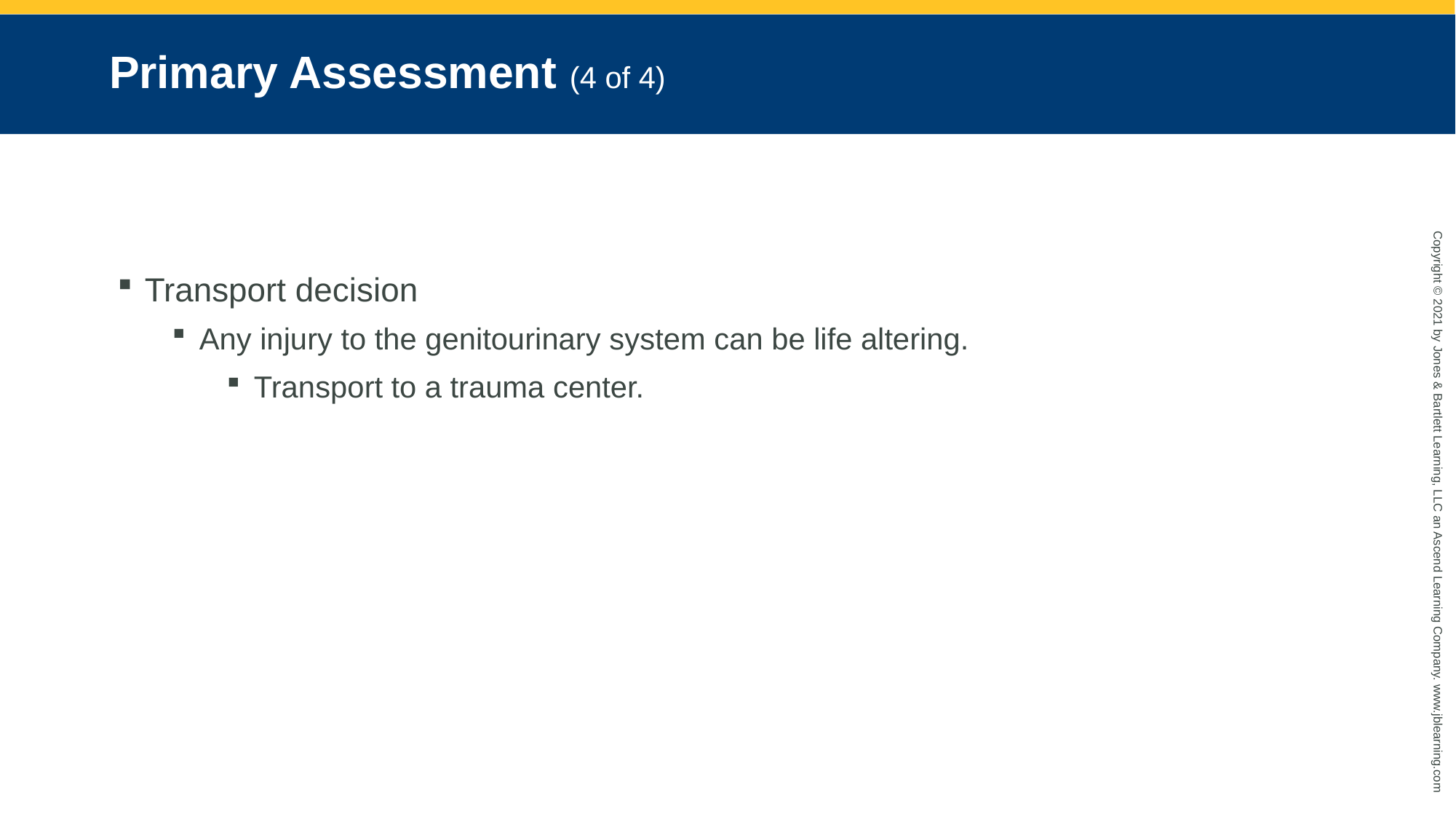

# Primary Assessment (4 of 4)
Transport decision
Any injury to the genitourinary system can be life altering.
Transport to a trauma center.